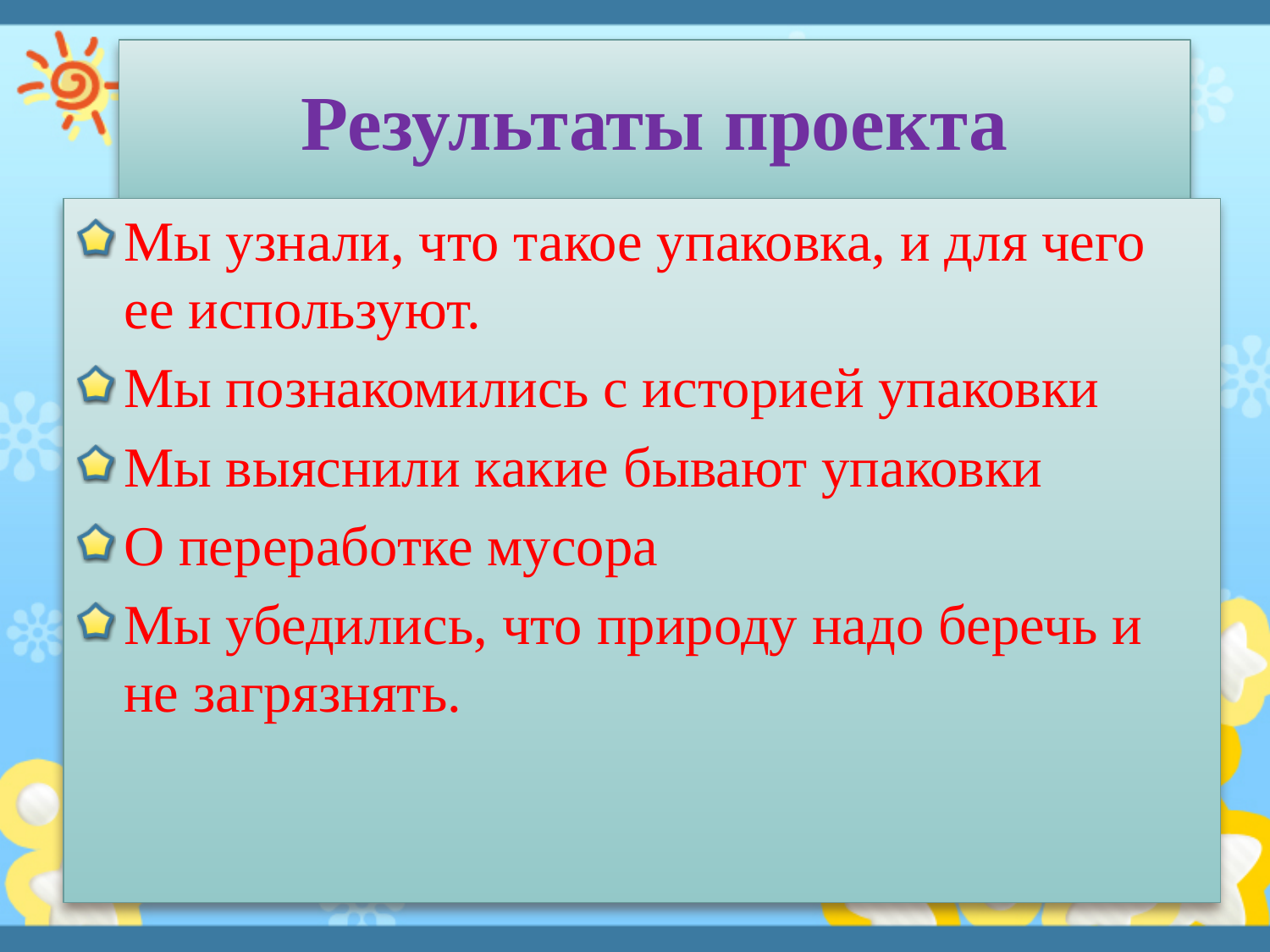

# Результаты проекта
Мы узнали, что такое упаковка, и для чего ее используют.
Мы познакомились с историей упаковки
Мы выяснили какие бывают упаковки
О переработке мусора
Мы убедились, что природу надо беречь и не загрязнять.